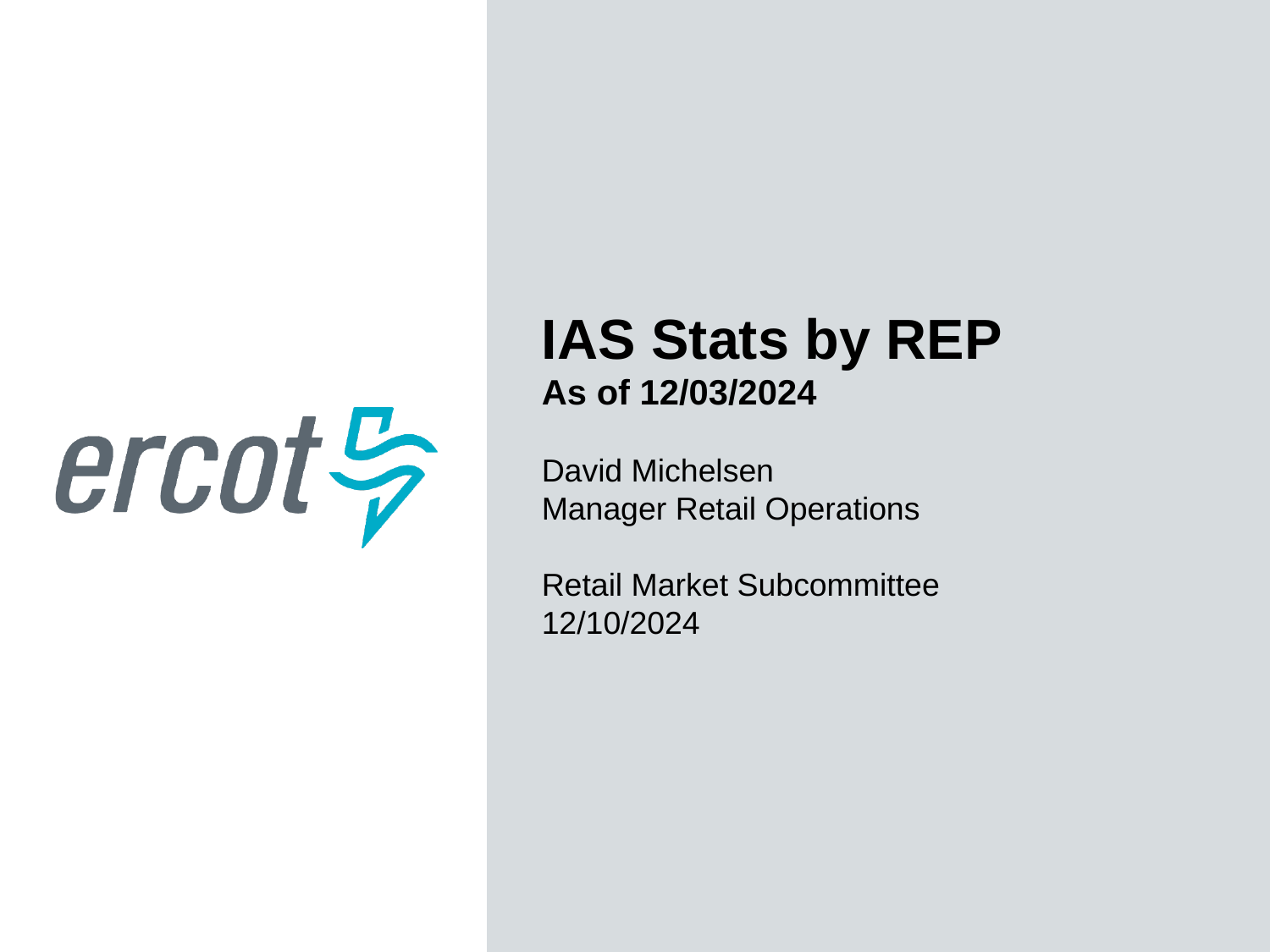

IAS Stats by REP
As of 12/03/2024

David Michelsen
Manager Retail Operations

Retail Market Subcommittee
12/10/2024